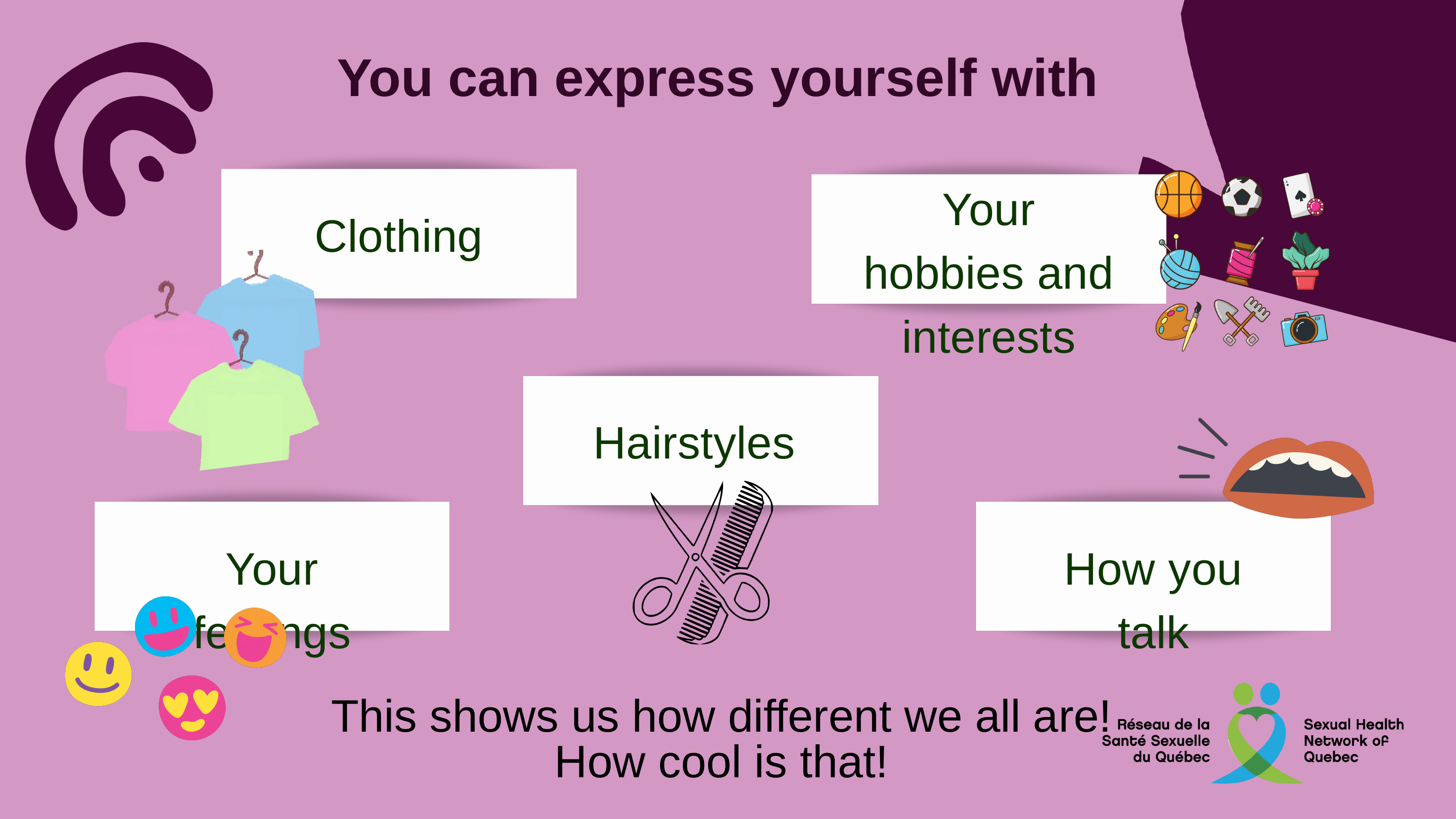

You can express yourself with

Your hobbies and interests
Clothing

Hairstyles

Your feelings
How you talk

This shows us how different we all are!
How cool is that!